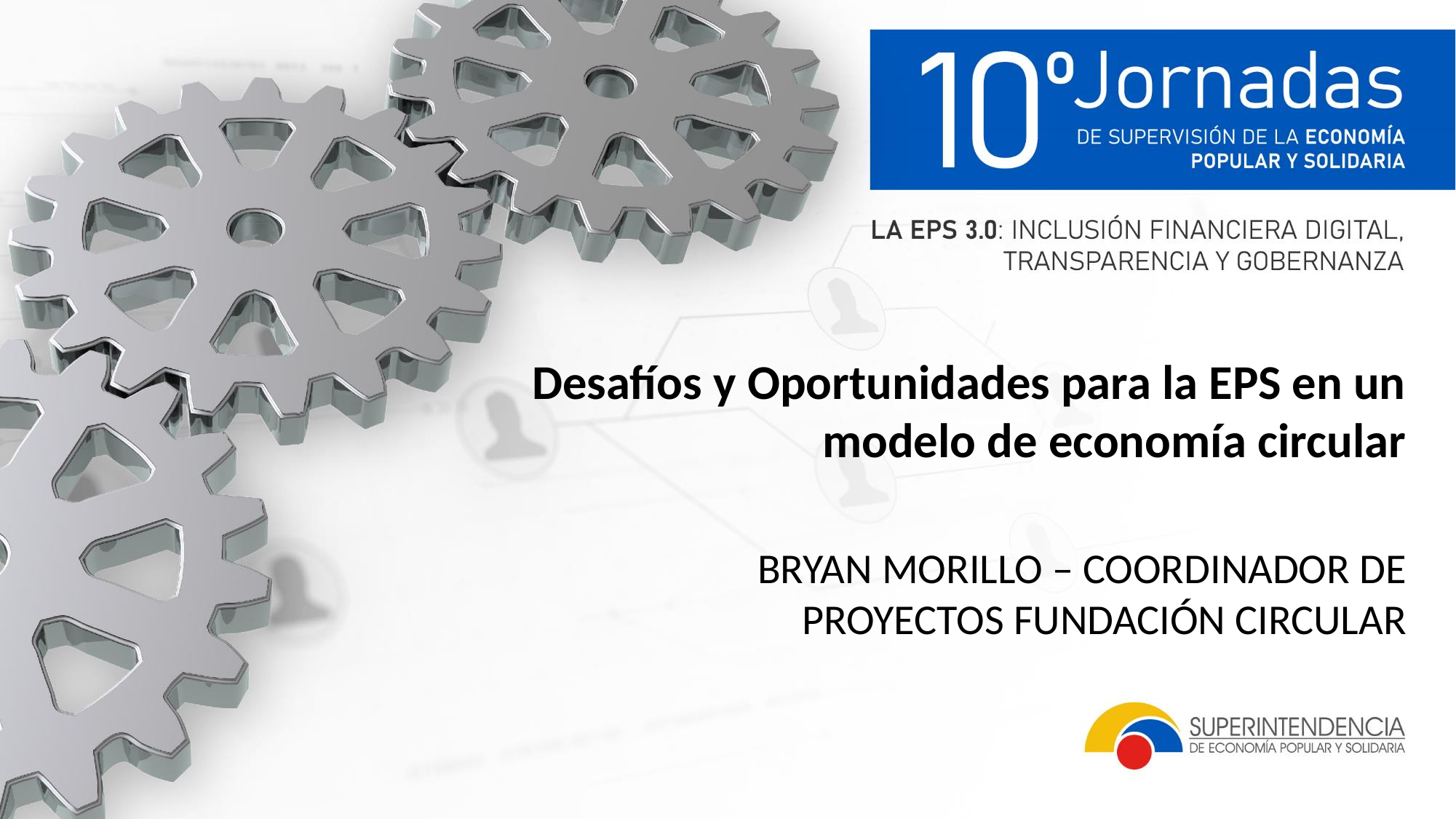

Desafíos y Oportunidades para la EPS en un modelo de economía circular
BRYAN MORILLO – COORDINADOR DE PROYECTOS FUNDACIÓN CIRCULAR